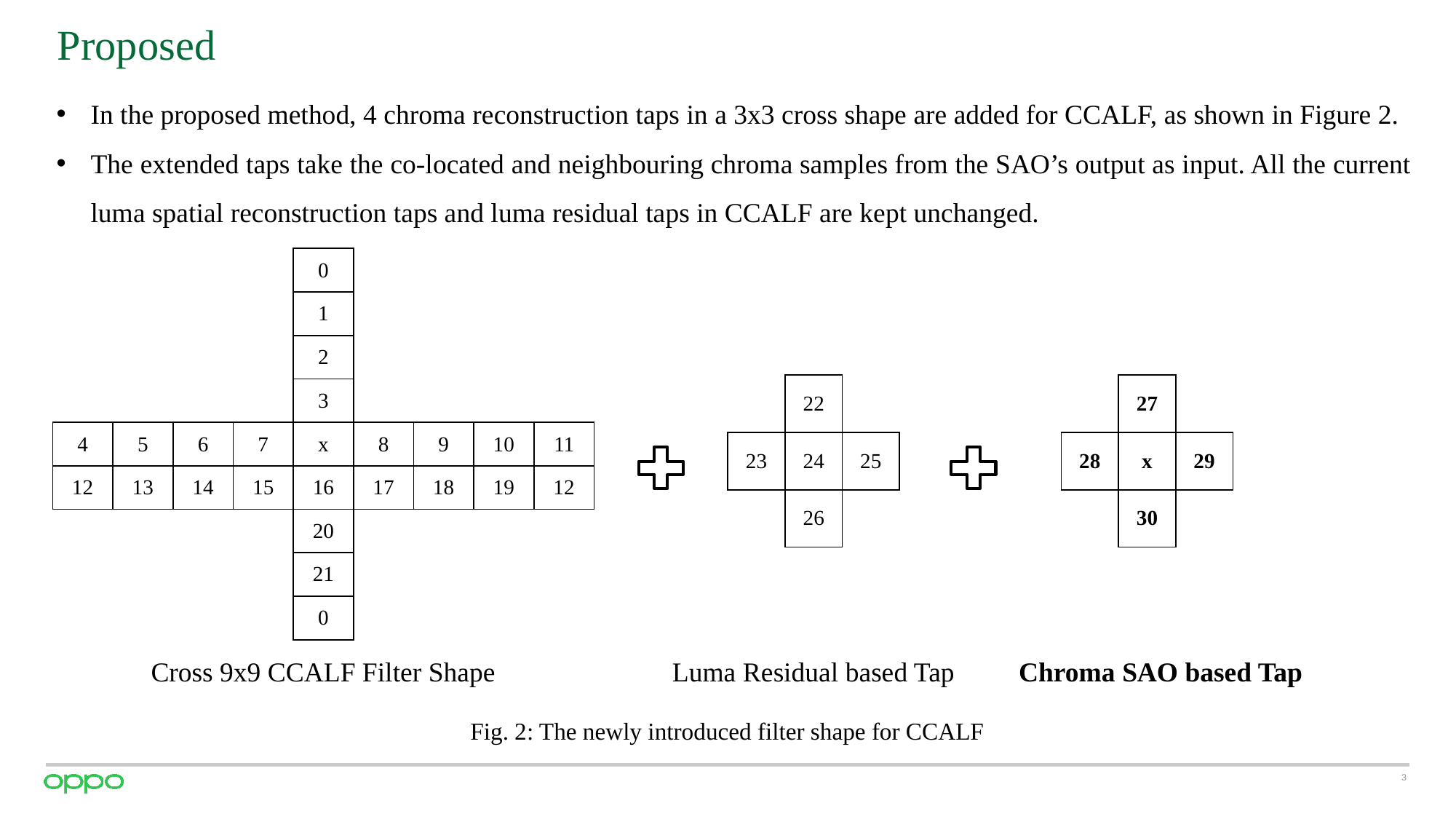

# Proposed
In the proposed method, 4 chroma reconstruction taps in a 3x3 cross shape are added for CCALF, as shown in Figure 2.
The extended taps take the co-located and neighbouring chroma samples from the SAO’s output as input. All the current luma spatial reconstruction taps and luma residual taps in CCALF are kept unchanged.

|  |  |  |  | 0 |  |  |  |  |
| --- | --- | --- | --- | --- | --- | --- | --- | --- |
|  |  |  |  | 1 |  |  |  |  |
|  |  |  |  | 2 |  |  |  |  |
|  |  |  |  | 3 |  |  |  |  |
| 4 | 5 | 6 | 7 | x | 8 | 9 | 10 | 11 |
| 12 | 13 | 14 | 15 | 16 | 17 | 18 | 19 | 12 |
|  |  |  |  | 20 |  |  |  |  |
|  |  |  |  | 21 |  |  |  |  |
|  |  |  |  | 0 |  |  |  |  |
|  | 22 |  |
| --- | --- | --- |
| 23 | 24 | 25 |
|  | 26 |  |
|  | 27 |  |
| --- | --- | --- |
| 28 | x | 29 |
|  | 30 |  |

Cross 9x9 CCALF Filter Shape
Luma Residual based Tap
Chroma SAO based Tap
Fig. 2: The newly introduced filter shape for CCALF